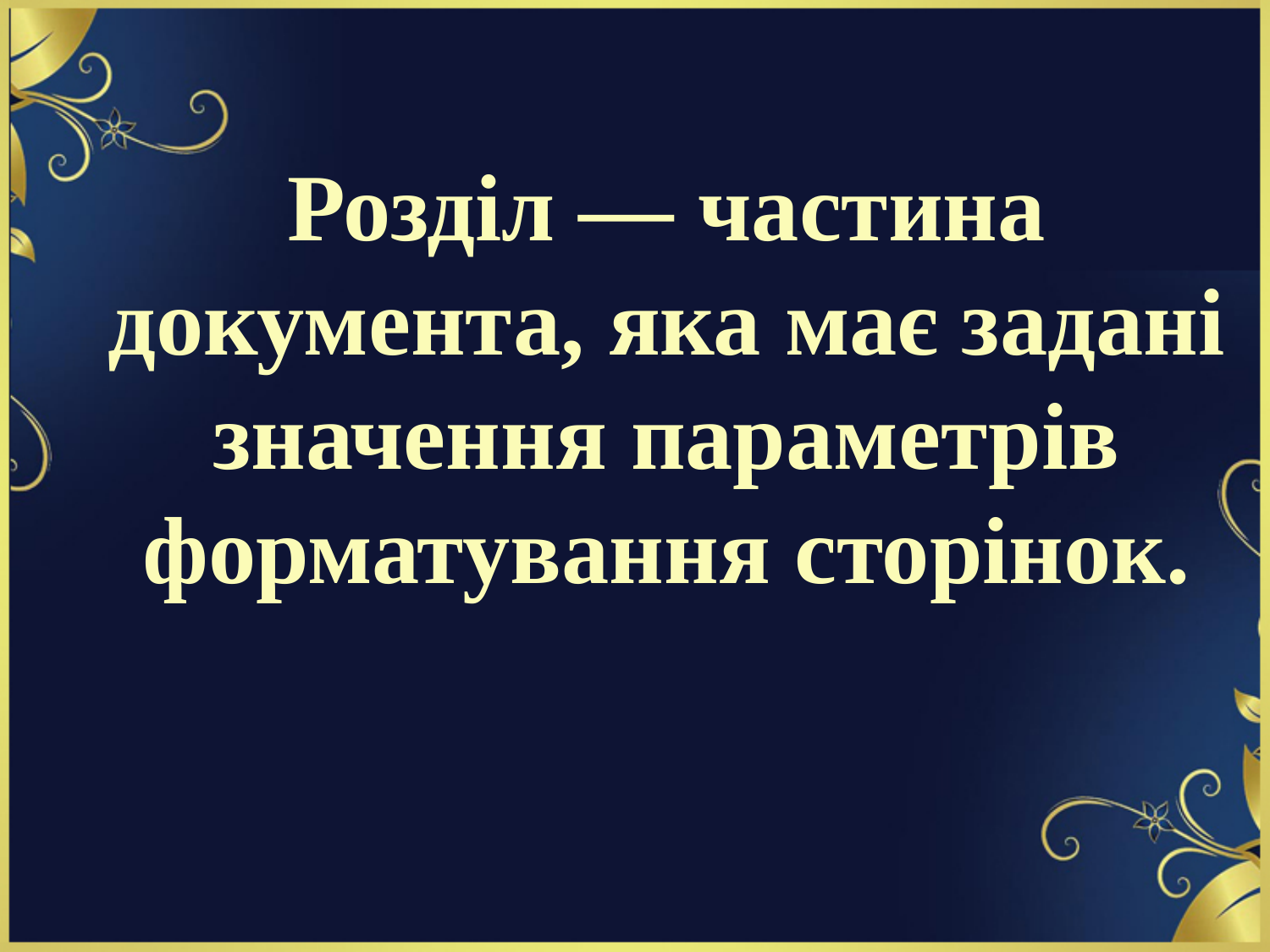

# Розділ — частина документа, яка має задані значення параметрів форматування сторінок.